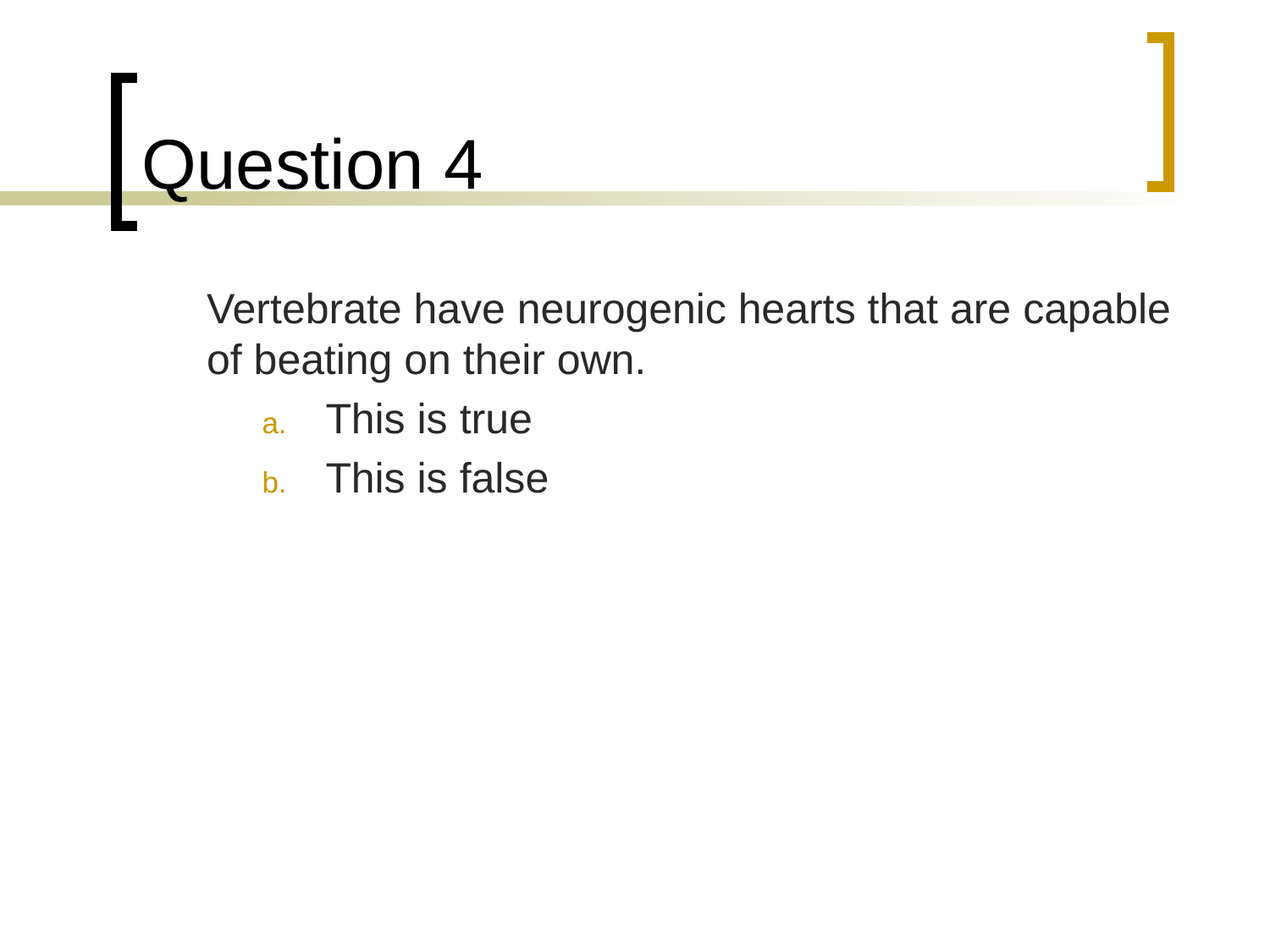

# Question 4
	Vertebrate have neurogenic hearts that are capable of beating on their own.
This is true
This is false